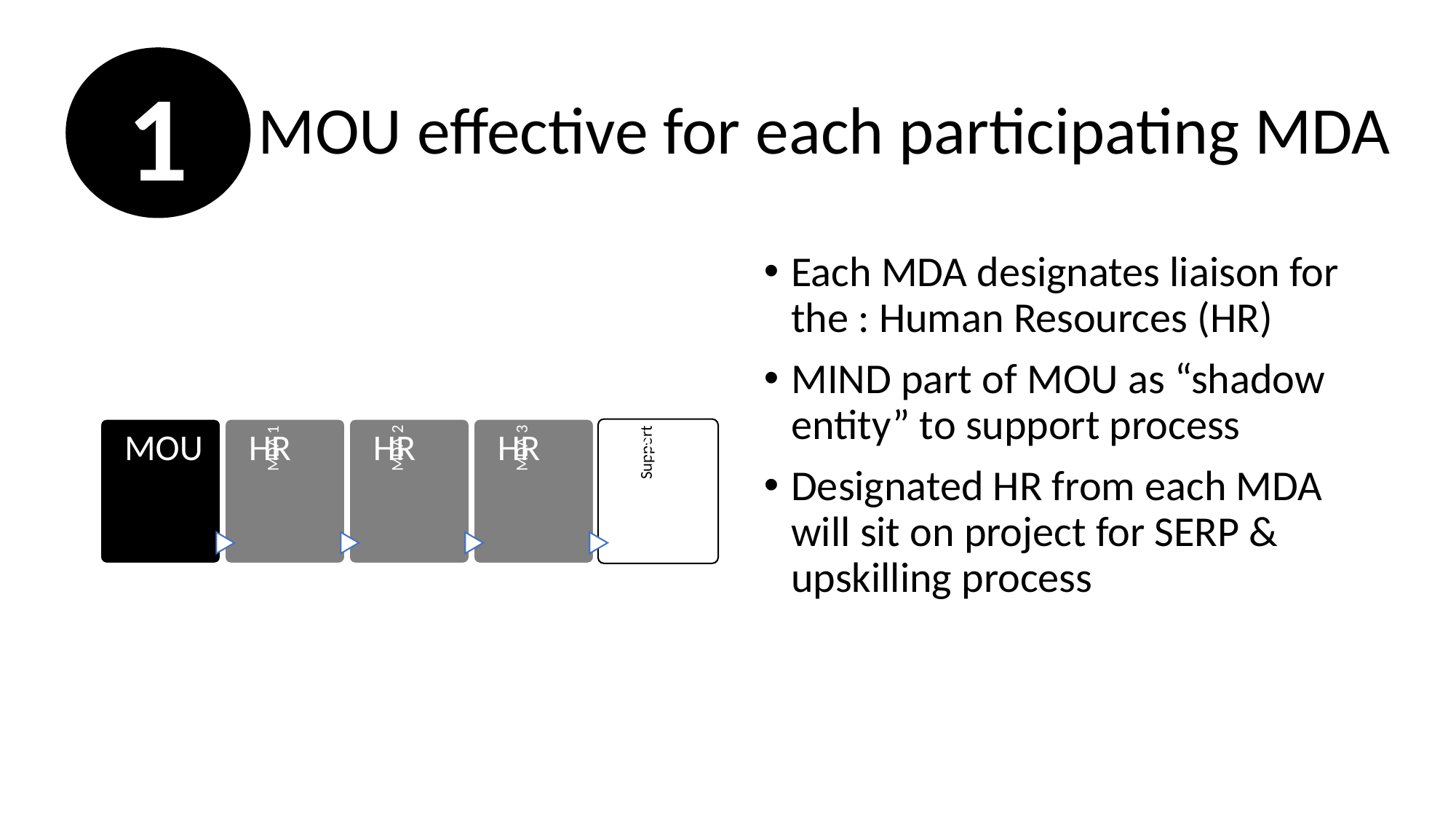

1
# MOU effective for each participating MDA
Each MDA designates liaison for the : Human Resources (HR)
MIND part of MOU as “shadow entity” to support process
Designated HR from each MDA will sit on project for SERP & upskilling process

MOU
MDA 1
HR
MDA 2
HR
MDA 3
HR
Support
MIND